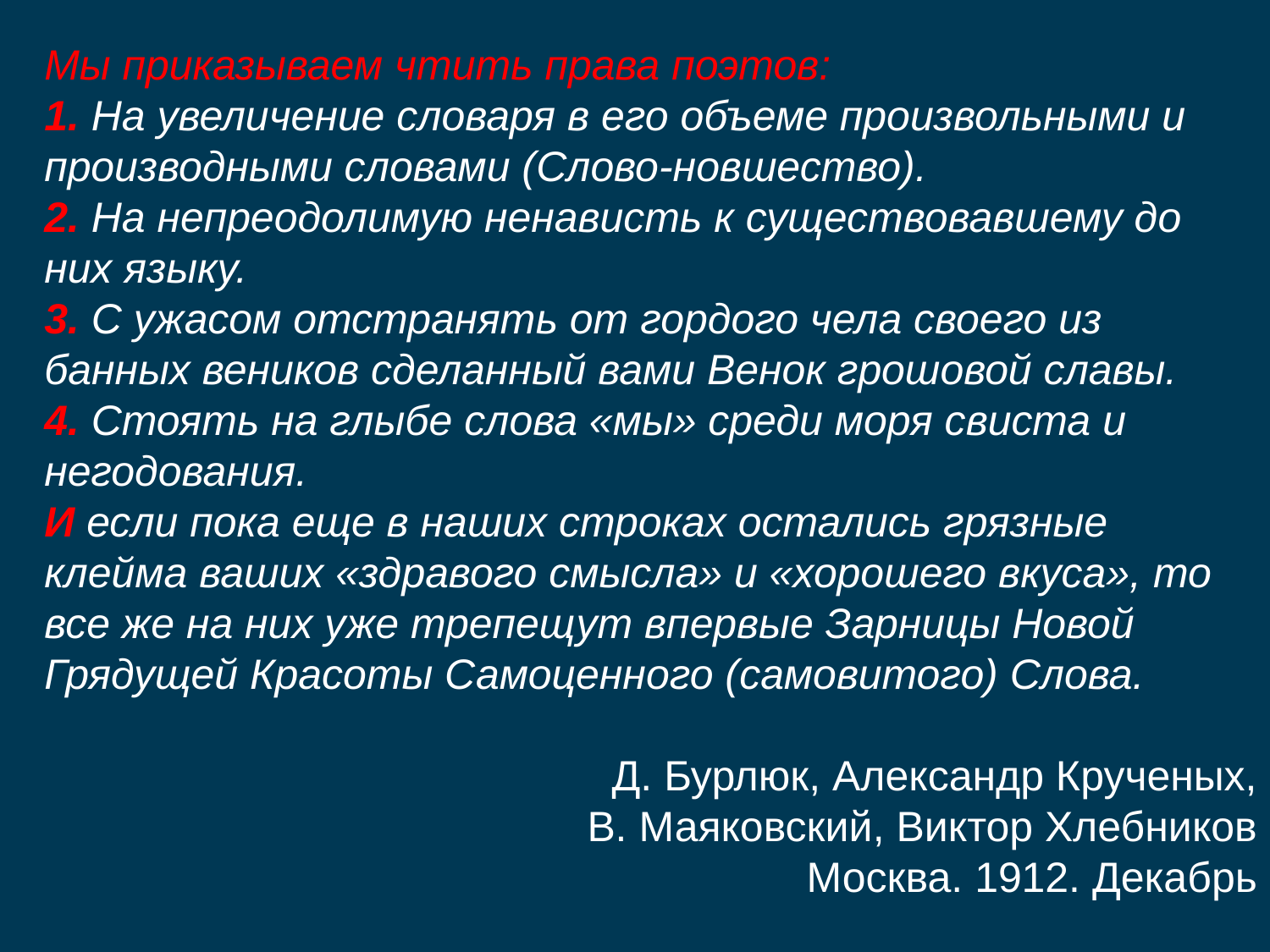

Мы приказываем чтить права поэтов:
1. На увеличение словаря в его объеме произвольными и производными словами (Слово-новшество).
2. На непреодолимую ненависть к существовавшему до них языку.
3. С ужасом отстранять от гордого чела своего из банных веников сделанный вами Венок грошовой славы.
4. Стоять на глыбе слова «мы» среди моря свиста и негодования.
И если пока еще в наших строках остались грязные клейма ваших «здравого смысла» и «хорошего вкуса», то все же на них уже трепещут впервые Зарницы Новой Грядущей Красоты Самоценного (самовитого) Слова.

Д. Бурлюк, Александр Крученых,
В. Маяковский, Виктор Хлебников
Москва. 1912. Декабрь